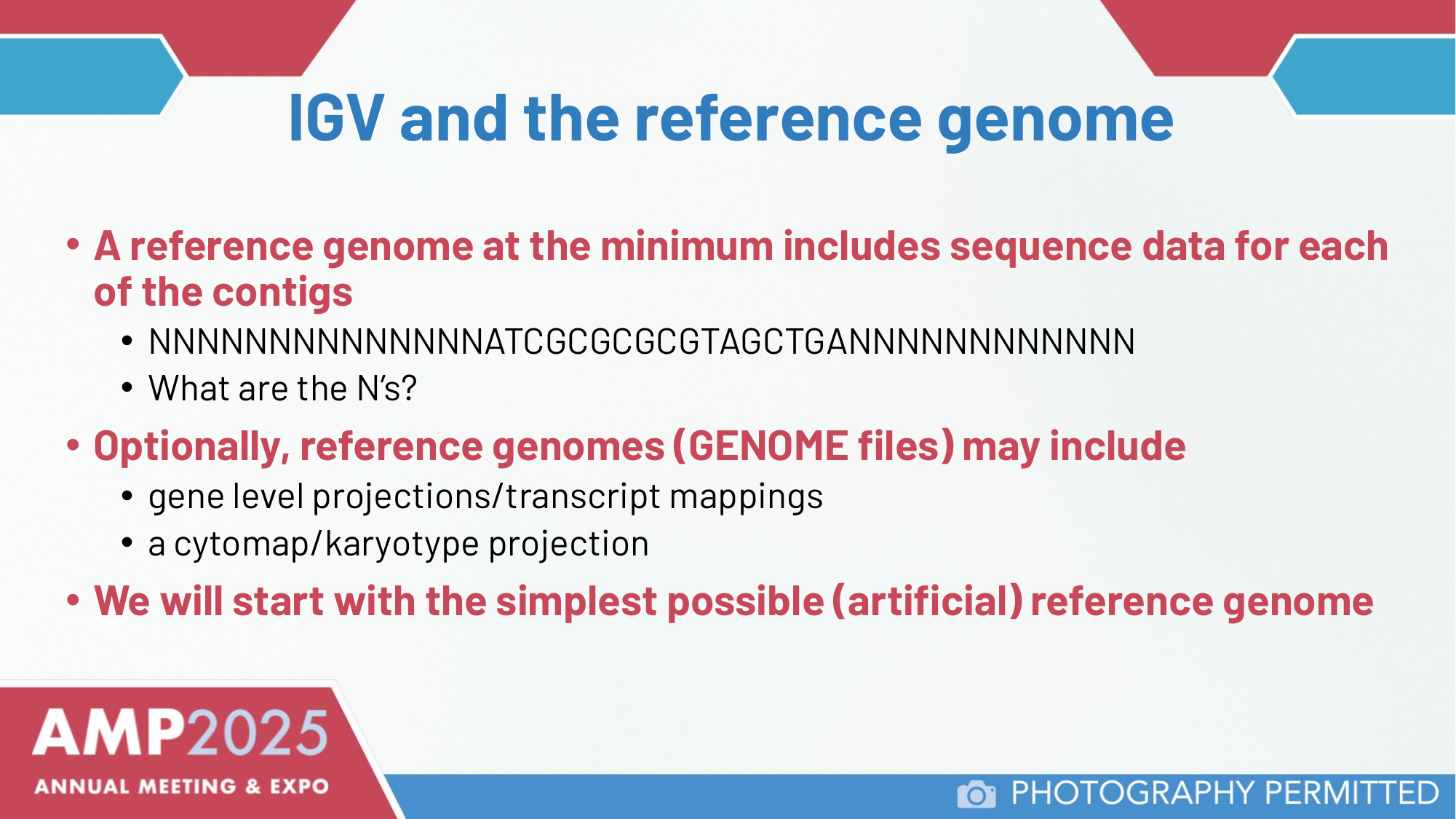

# IGV and the reference genome
A reference genome at the minimum includes sequence data for each of the contigs
NNNNNNNNNNNNNNATCGCGCGCGTAGCTGANNNNNNNNNNNN
What are the N’s?
Optionally, reference genomes (GENOME files) may include
gene level projections/transcript mappings
a cytomap/karyotype projection
We will start with the simplest possible (artificial) reference genome